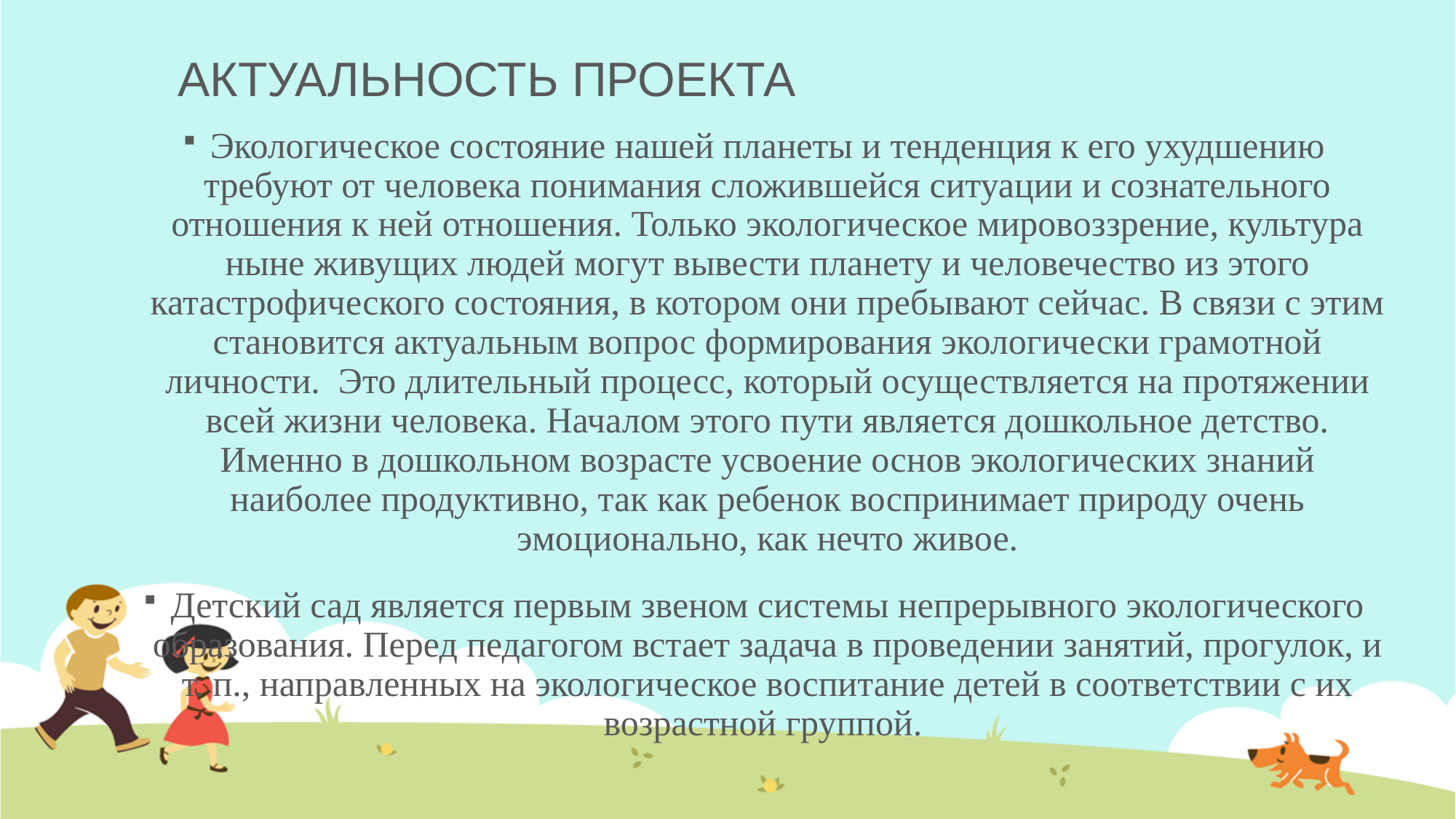

# АКТУАЛЬНОСТЬ ПРОЕКТА
Экологическое состояние нашей планеты и тенденция к его ухудшению требуют от человека понимания сложившейся ситуации и сознательного отношения к ней отношения. Только экологическое мировоззрение, культура ныне живущих людей могут вывести планету и человечество из этого катастрофического состояния, в котором они пребывают сейчас. В связи с этим становится актуальным вопрос формирования экологически грамотной личности.  Это длительный процесс, который осуществляется на протяжении всей жизни человека. Началом этого пути является дошкольное детство. Именно в дошкольном возрасте усвоение основ экологических знаний наиболее продуктивно, так как ребенок воспринимает природу очень эмоционально, как нечто живое.
Детский сад является первым звеном системы непрерывного экологического образования. Перед педагогом встает задача в проведении занятий, прогулок, и т. п., направленных на экологическое воспитание детей в соответствии с их возрастной группой.